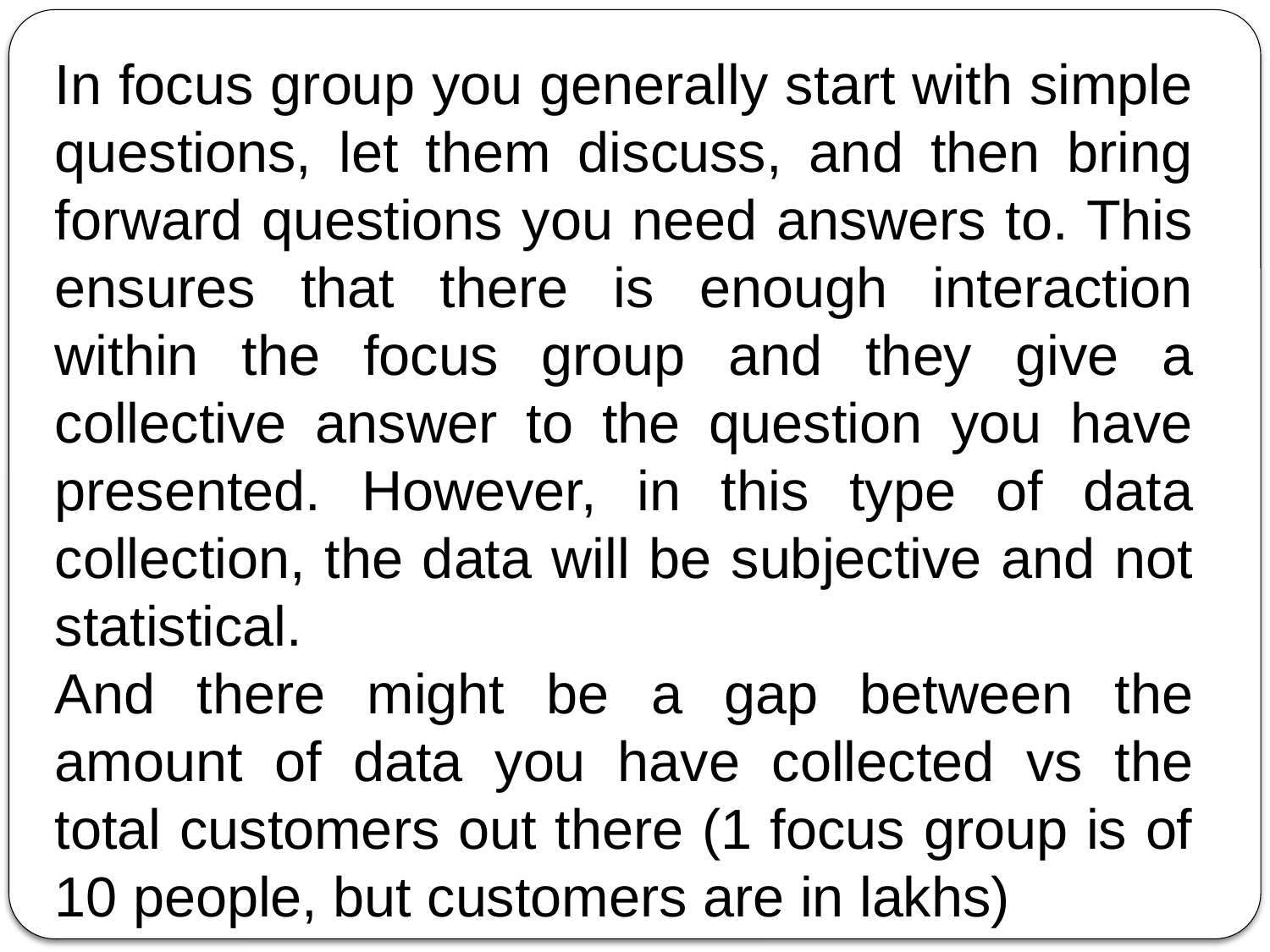

In focus group you generally start with simple questions, let them discuss, and then bring forward questions you need answers to. This ensures that there is enough interaction within the focus group and they give a collective answer to the question you have presented. However, in this type of data collection, the data will be subjective and not statistical.
And there might be a gap between the amount of data you have collected vs the total customers out there (1 focus group is of 10 people, but customers are in lakhs)